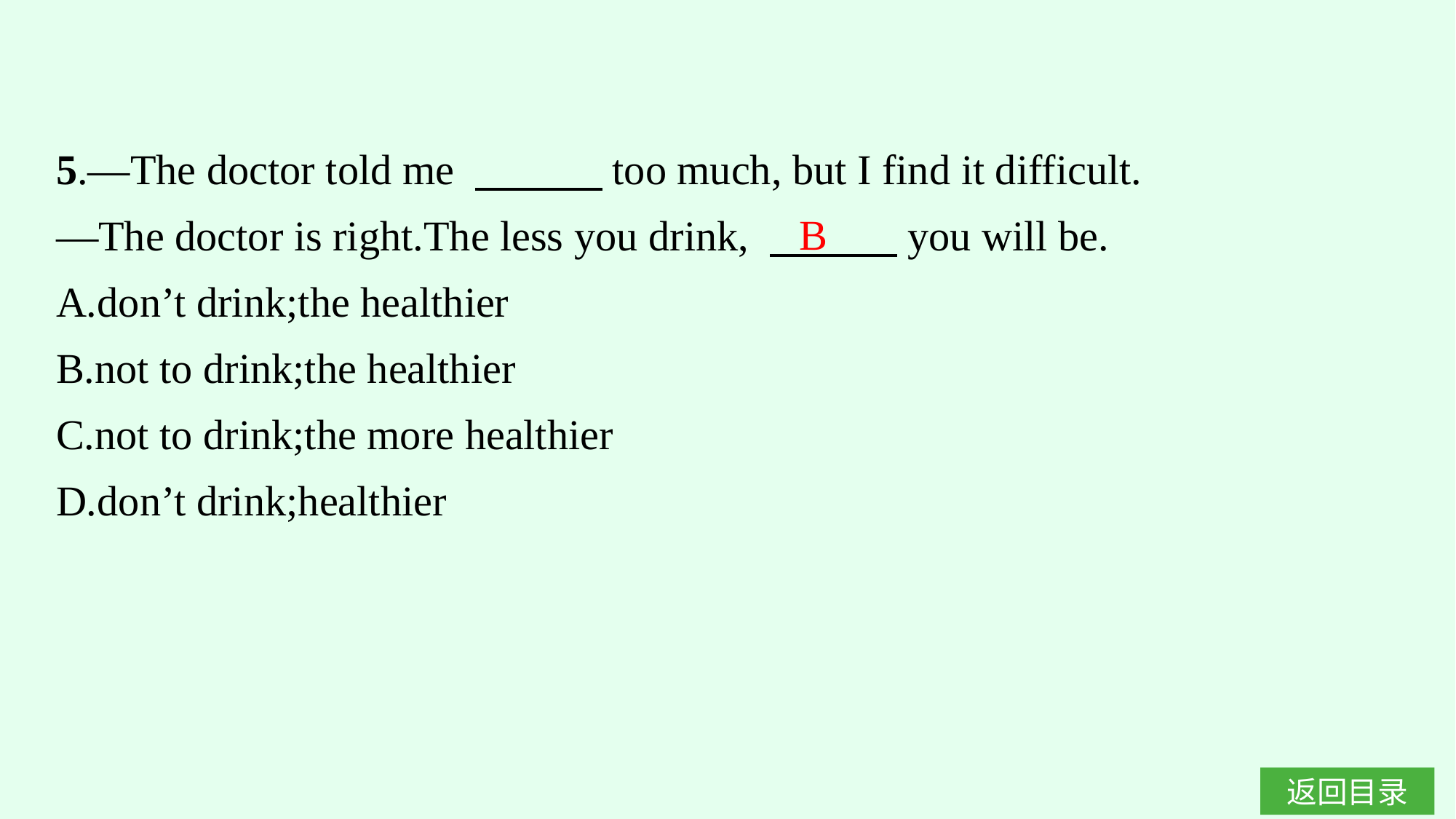

5.—The doctor told me 　　　too much, but I find it difficult.
—The doctor is right.The less you drink, 　　　you will be.
A.don’t drink;the healthier
B.not to drink;the healthier
C.not to drink;the more healthier
D.don’t drink;healthier
B